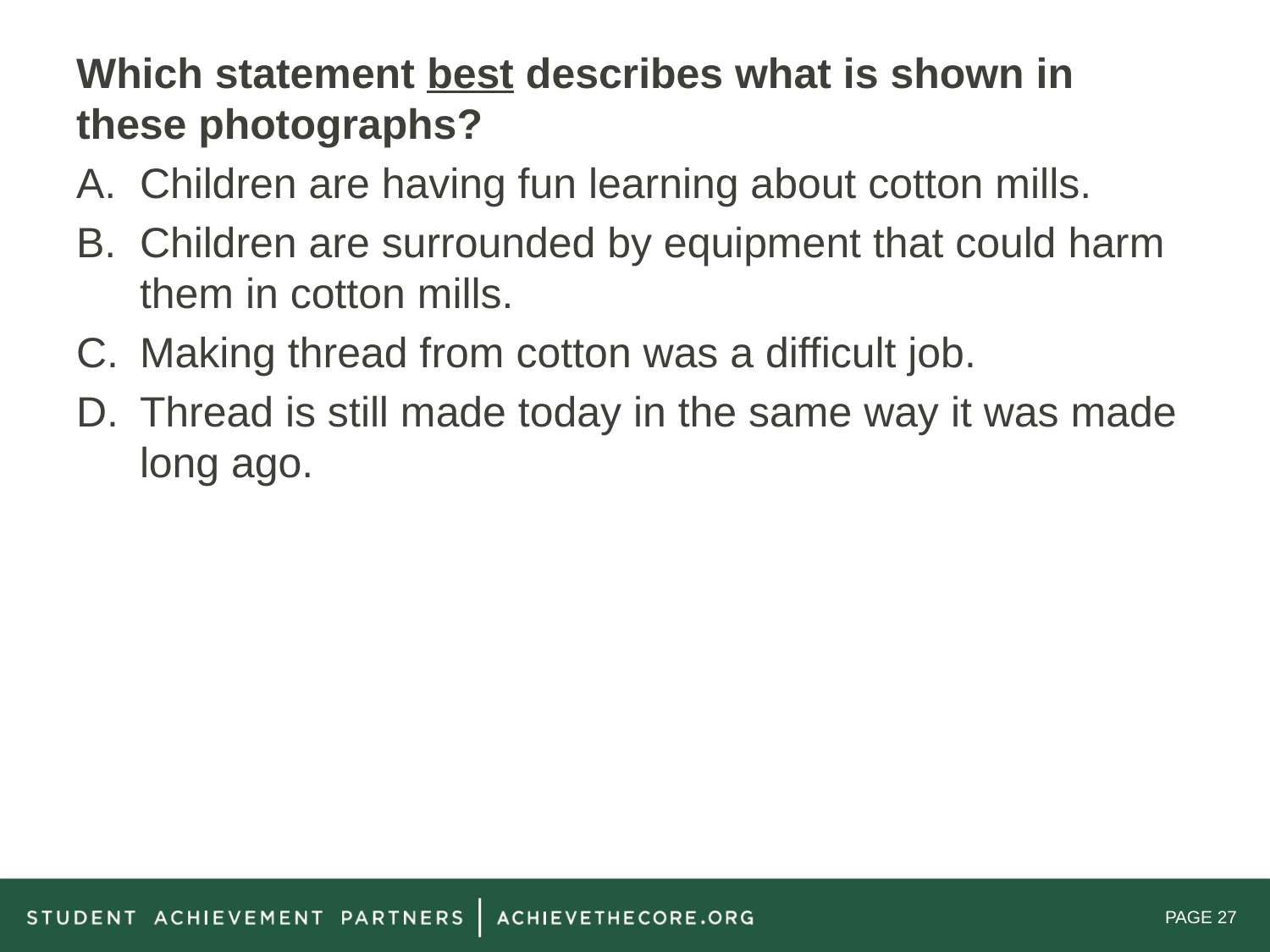

Which statement best describes what is shown in these photographs?
Children are having fun learning about cotton mills.
Children are surrounded by equipment that could harm them in cotton mills.
Making thread from cotton was a difficult job.
Thread is still made today in the same way it was made long ago.